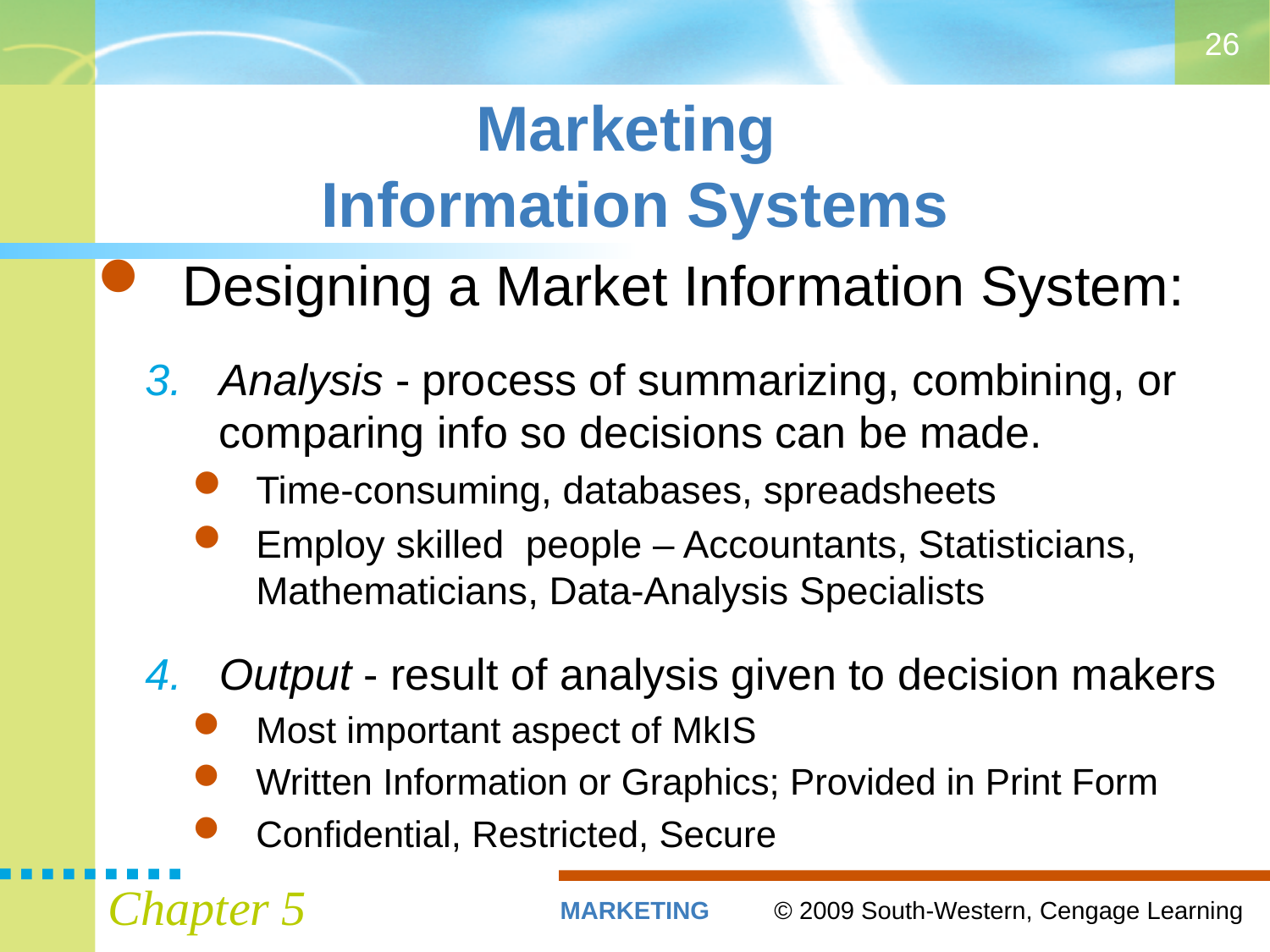

26
# Marketing Information Systems
Designing a Market Information System:
Analysis - process of summarizing, combining, or comparing info so decisions can be made.
Time-consuming, databases, spreadsheets
Employ skilled  people – Accountants, Statisticians, Mathematicians, Data-Analysis Specialists
Output - result of analysis given to decision makers
Most important aspect of MkIS
Written Information or Graphics; Provided in Print Form
Confidential, Restricted, Secure
Chapter 5